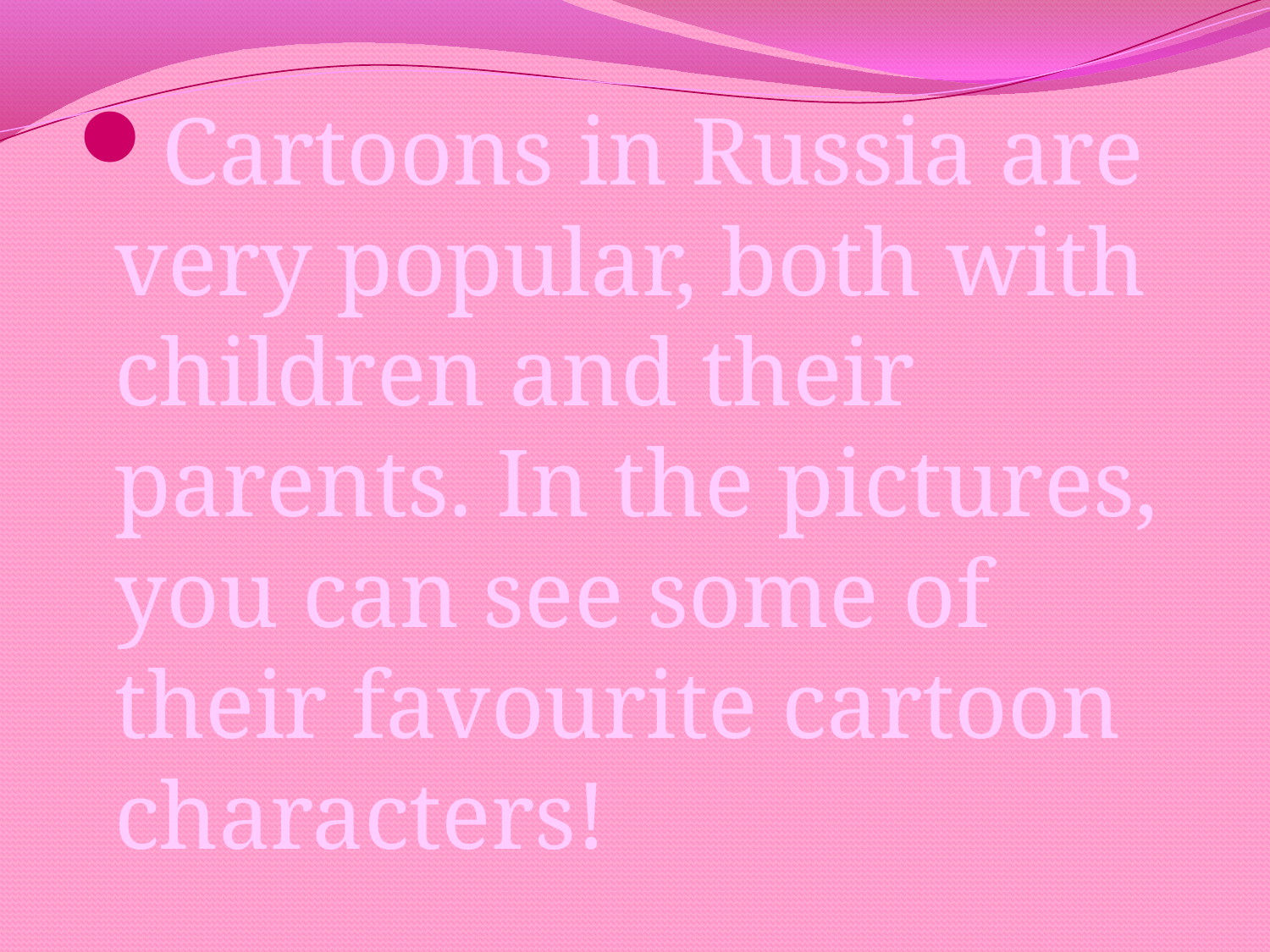

Cartoons in Russia are very popular, both with children and their parents. In the pictures, you can see some of their favourite cartoon characters!